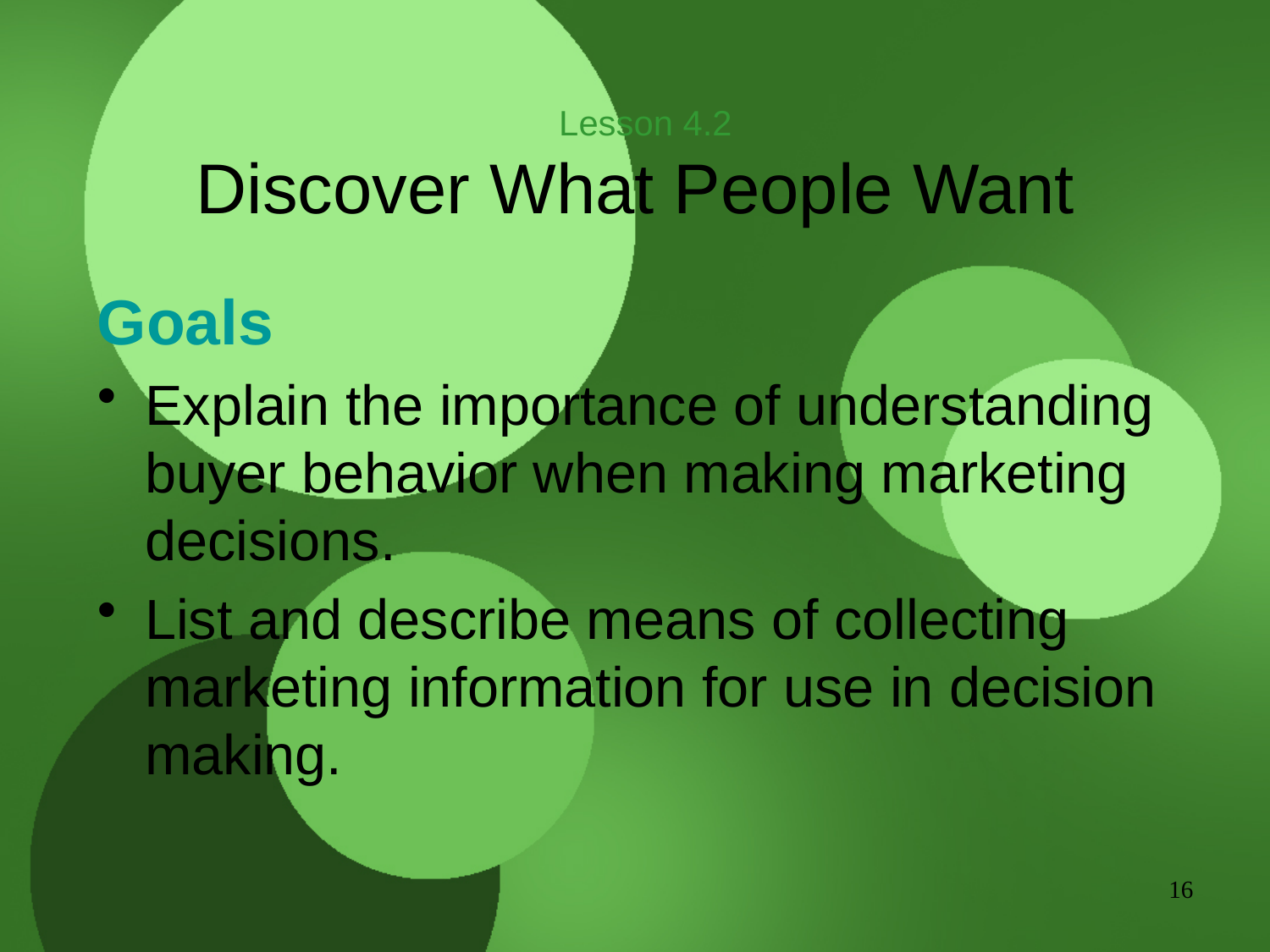

# Lesson 4.2 Discover What People Want
Goals
Explain the importance of understanding buyer behavior when making marketing decisions.
List and describe means of collecting marketing information for use in decision making.
16